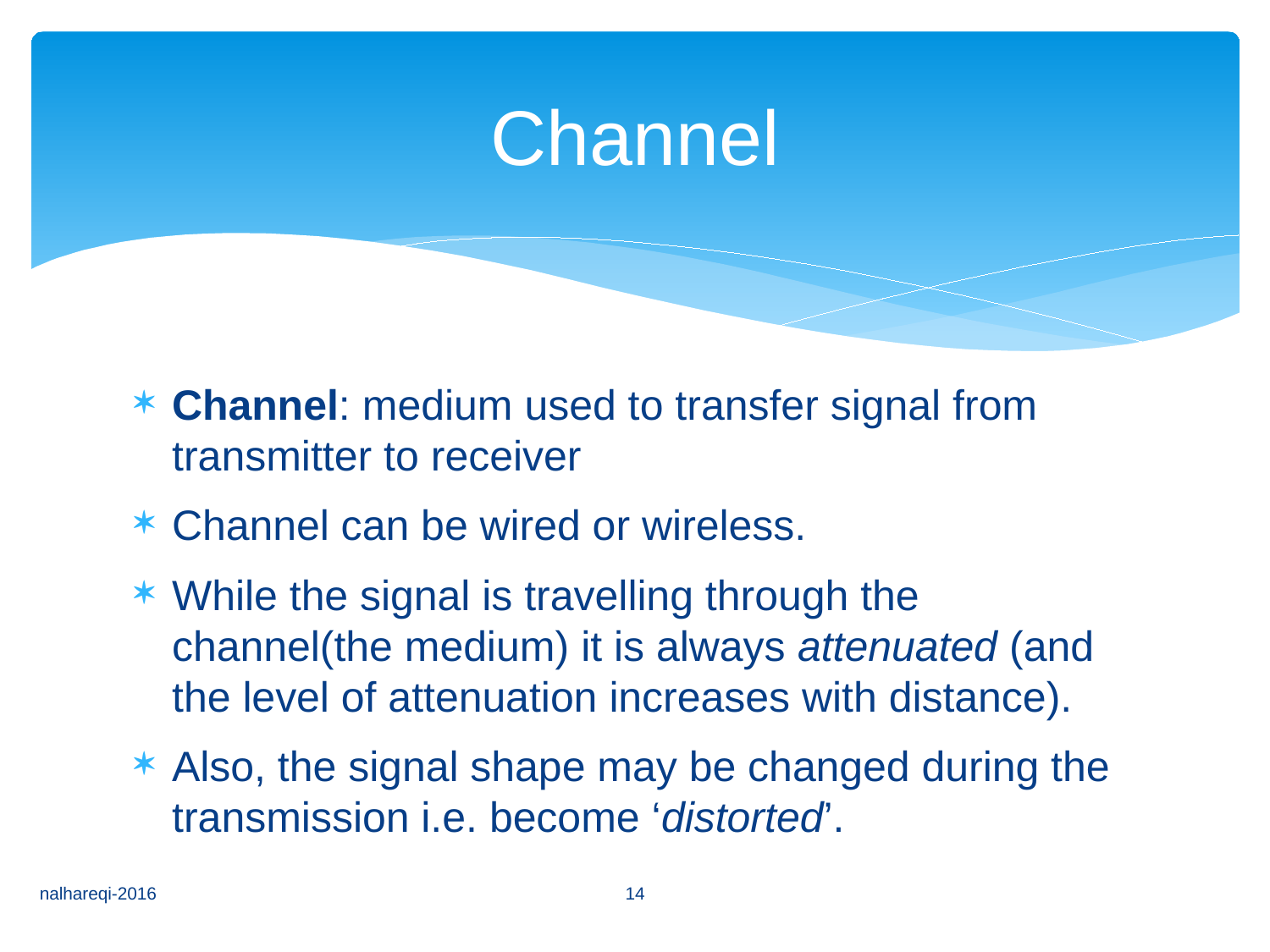

# Channel
Channel: medium used to transfer signal from transmitter to receiver
Channel can be wired or wireless.
While the signal is travelling through the channel(the medium) it is always attenuated (and the level of attenuation increases with distance).
Also, the signal shape may be changed during the transmission i.e. become ‘distorted’.

14
nalhareqi-2016